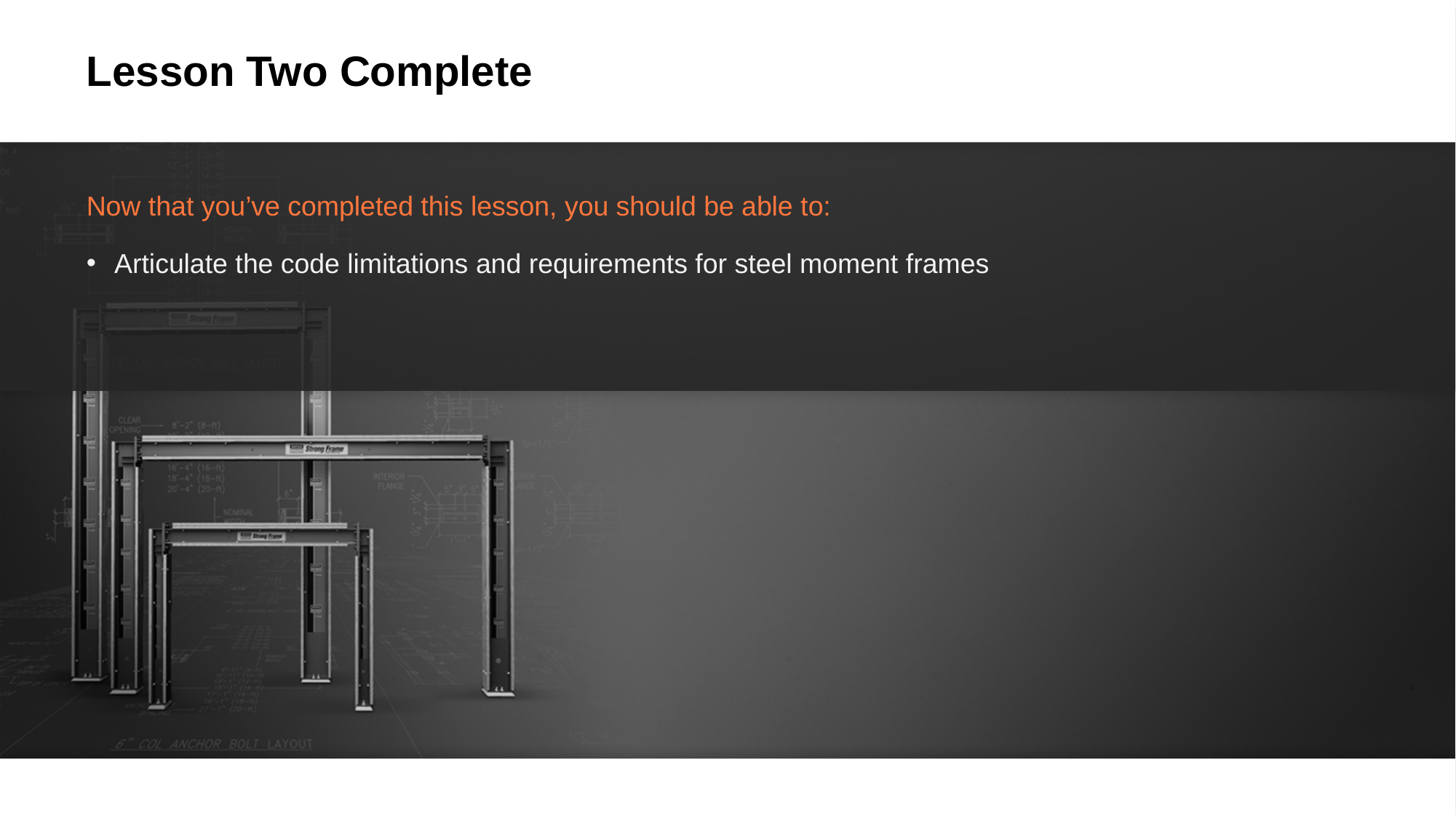

# Lesson Two Complete
Now that you’ve completed this lesson, you should be able to:
Articulate the code limitations and requirements for steel moment frames